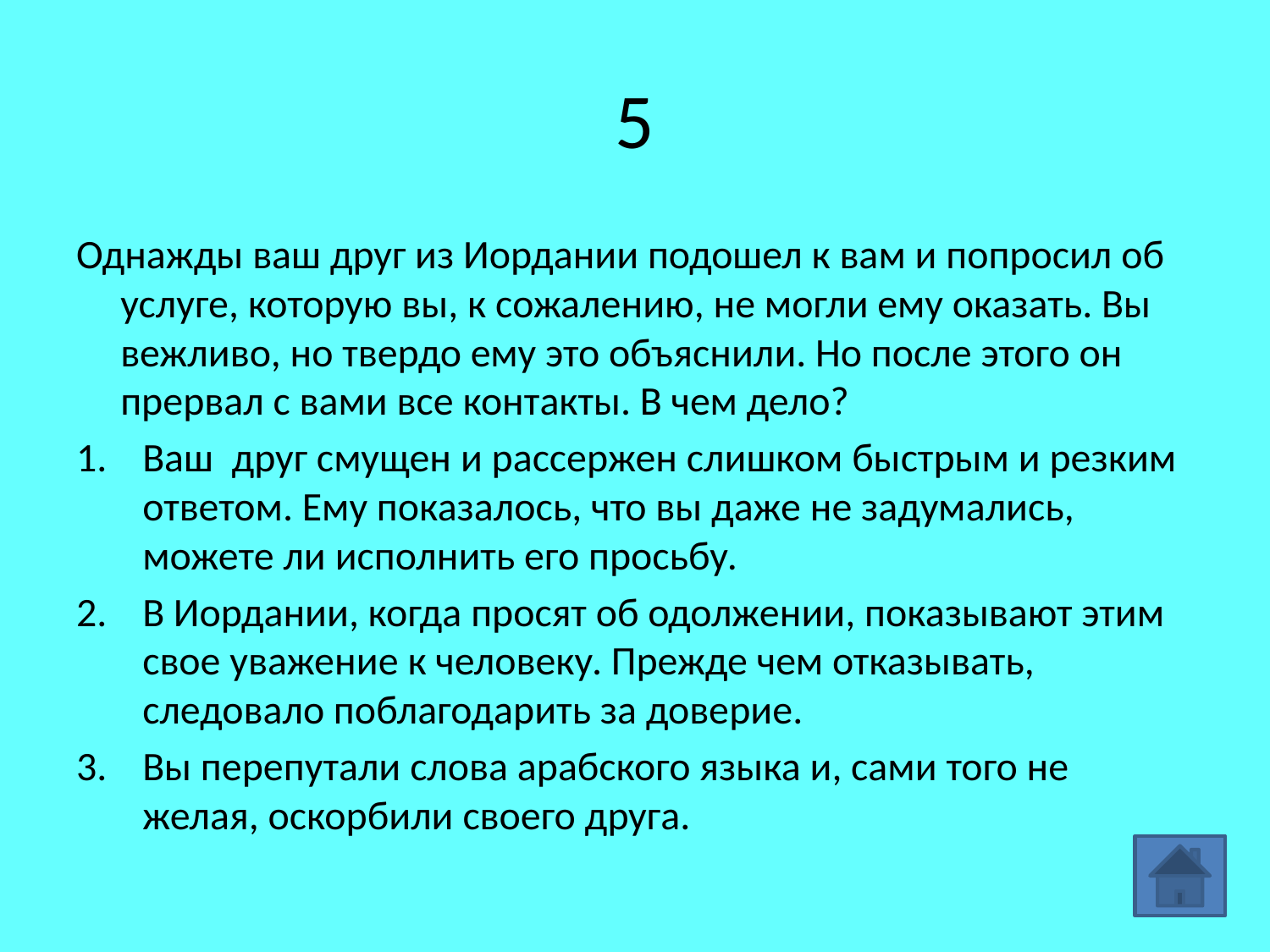

# 5
Однажды ваш друг из Иордании подошел к вам и попросил об услуге, которую вы, к сожалению, не могли ему оказать. Вы вежливо, но твердо ему это объяснили. Но после этого он прервал с вами все контакты. В чем дело?
Ваш  друг смущен и рассержен слишком быстрым и резким ответом. Ему показалось, что вы даже не задумались, можете ли исполнить его просьбу.
В Иордании, когда просят об одолжении, показывают этим свое уважение к человеку. Прежде чем отказывать, следовало поблагодарить за доверие.
Вы перепутали слова арабского языка и, сами того не желая, оскорбили своего друга.